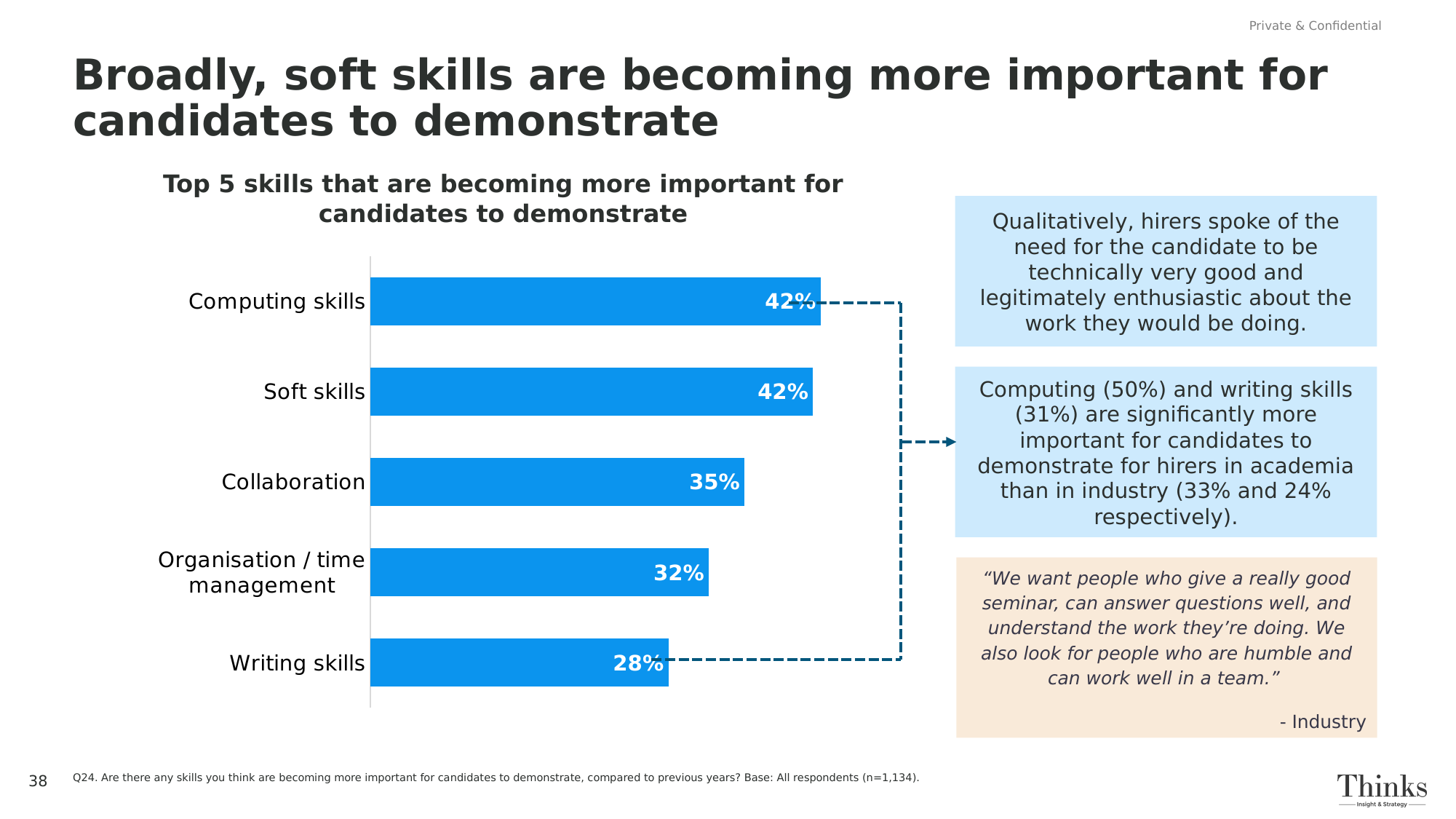

Private & Confidential
# Broadly, soft skills are becoming more important for candidates to demonstrate
Top 5 skills that are becoming more important for candidates to demonstrate
Qualitatively, hirers spoke of the need for the candidate to be technically very good and legitimately enthusiastic about the work they would be doing.

[unsupported chart]

Computing (50%) and writing skills (31%) are significantly more important for candidates to demonstrate for hirers in academia than in industry (33% and 24% respectively).
“We want people who give a really good seminar, can answer questions well, and understand the work they’re doing. We also look for people who are humble and can work well in a team.”
- Industry
38
Q24. Are there any skills you think are becoming more important for candidates to demonstrate, compared to previous years? Base: All respondents (n=1,134).